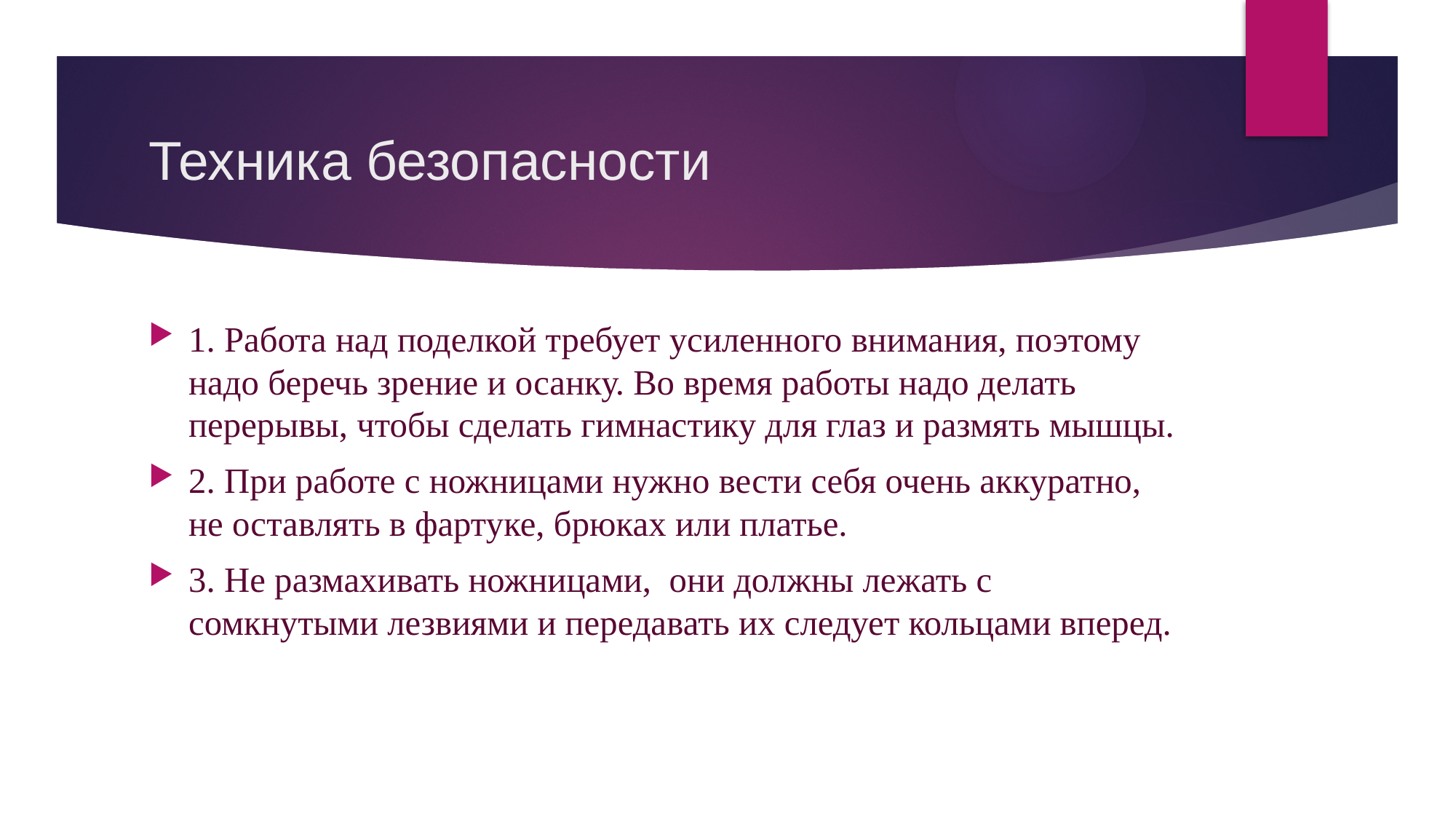

# Техника безопасности
1. Работа над поделкой требует усиленного внимания, поэтому надо беречь зрение и осанку. Во время работы надо делать перерывы, чтобы сделать гимнастику для глаз и размять мышцы.
2. При работе с ножницами нужно вести себя очень аккуратно, не оставлять в фартуке, брюках или платье.
3. Не размахивать ножницами,  они должны лежать с сомкнутыми лезвиями и передавать их следует кольцами вперед.